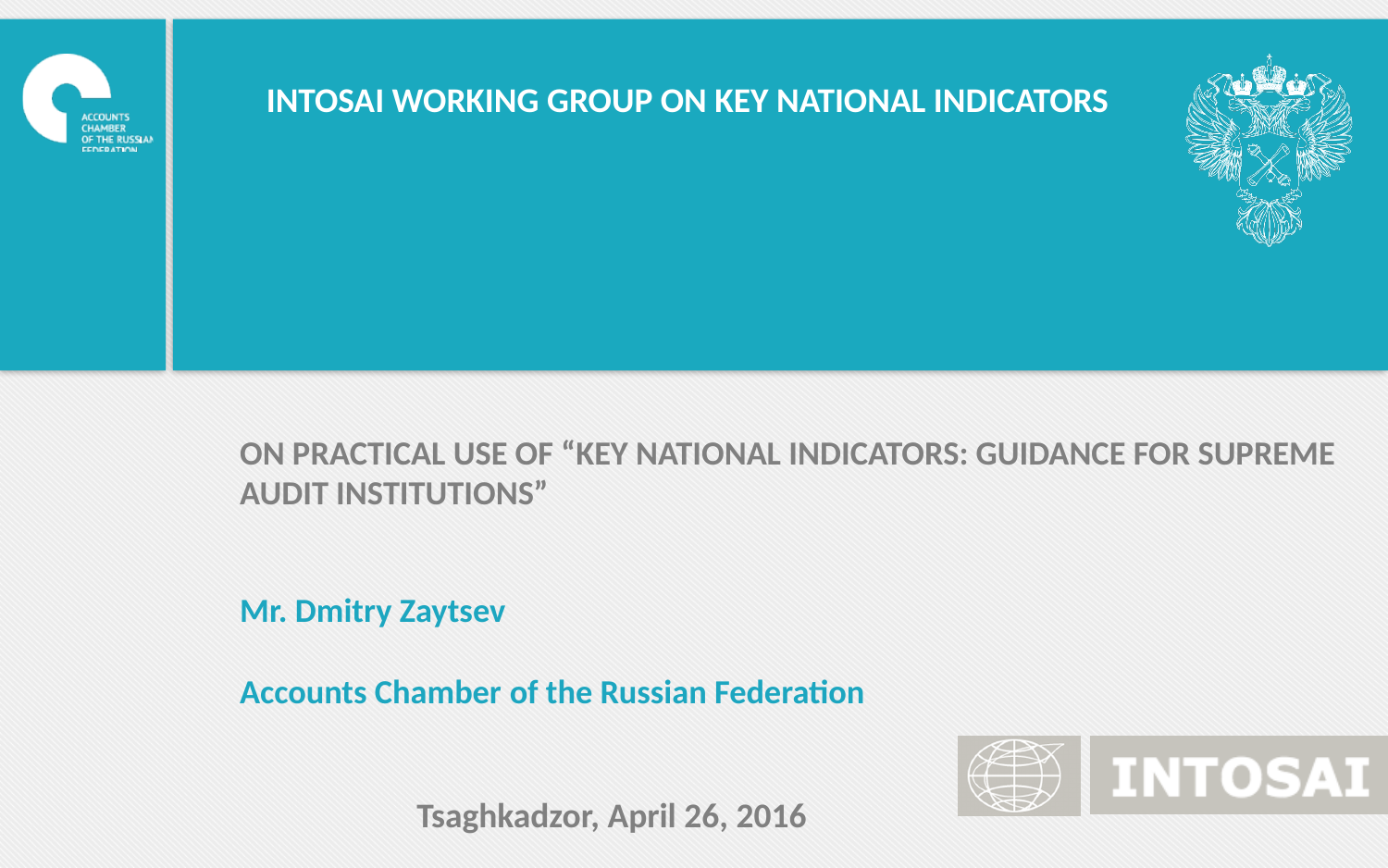

INTOSAI WORKING GROUP ON KEY NATIONAL INDICATORS

ON PRACTICAL USE OF “KEY NATIONAL INDICATORS: GUIDANCE FOR SUPREME AUDIT INSTITUTIONS”

Mr. Dmitry Zaytsev

Accounts Chamber of the Russian Federation
Tsaghkadzor, April 26, 2016